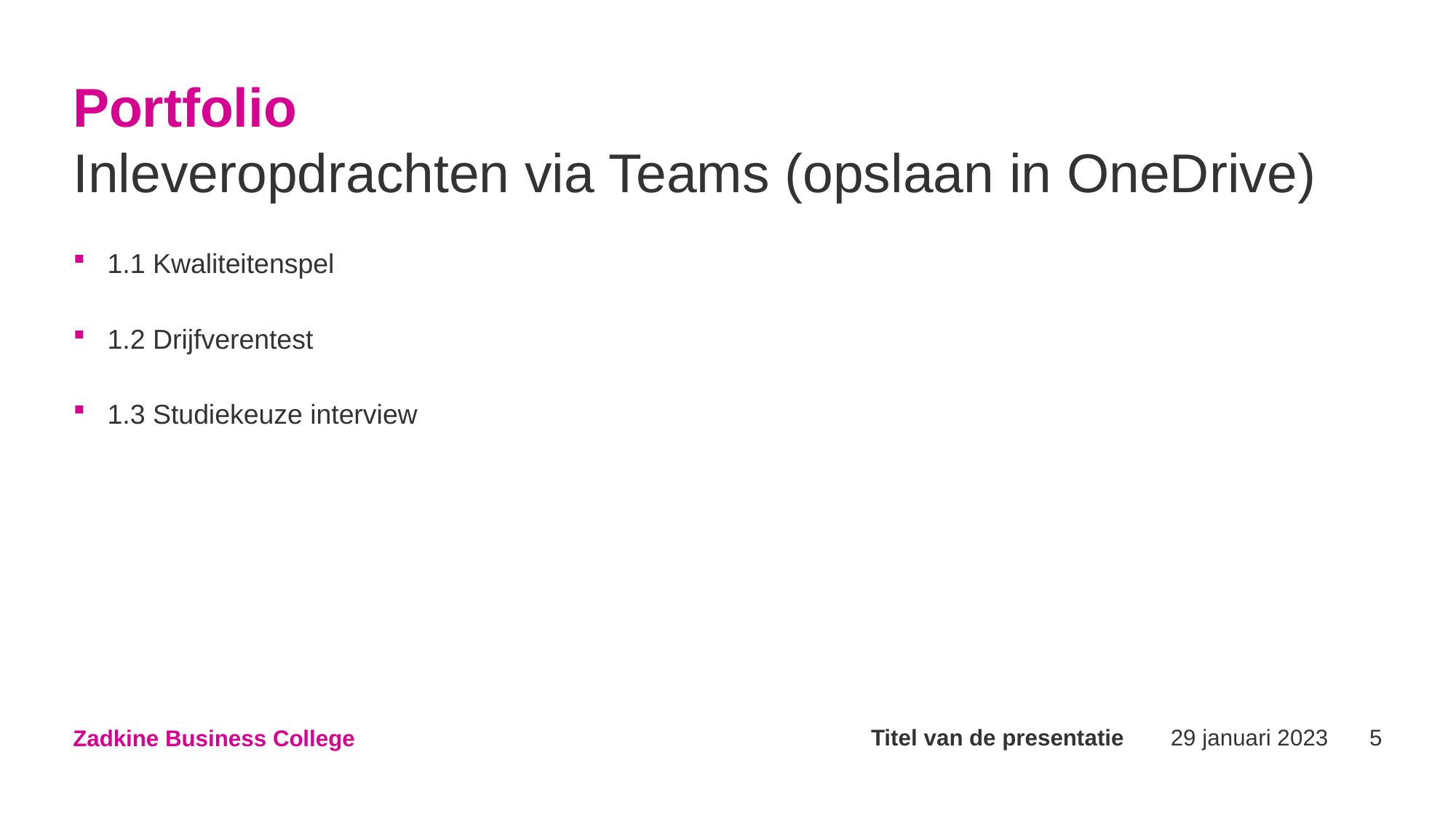

# Portfolio
Inleveropdrachten via Teams (opslaan in OneDrive)
1.1 Kwaliteitenspel

1.2 Drijfverentest

1.3 Studiekeuze interview

Titel van de presentatie
29 januari 2023
5